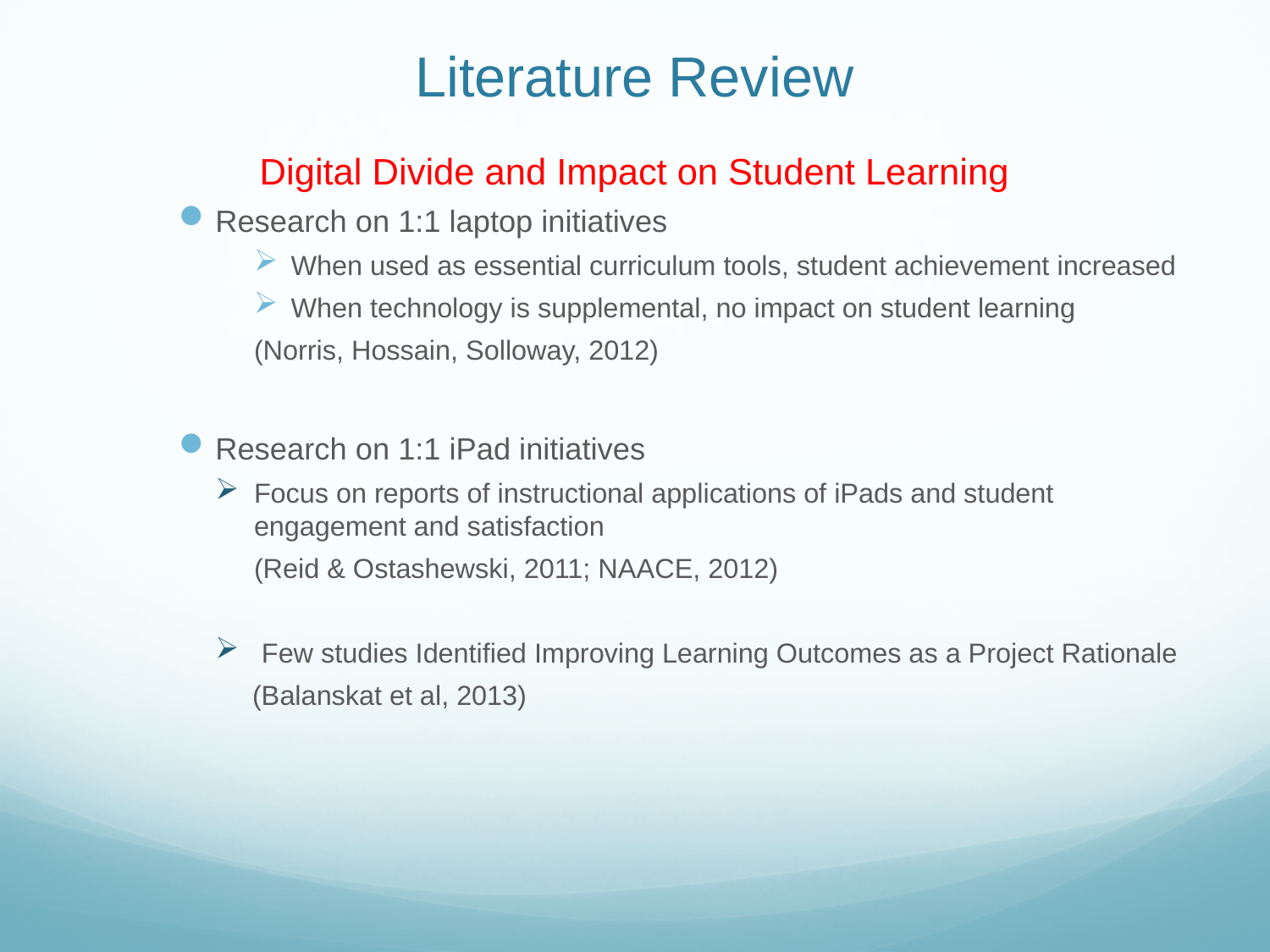

# Literature Review
Digital Divide and Impact on Student Learning
Research on 1:1 laptop initiatives
When used as essential curriculum tools, student achievement increased
When technology is supplemental, no impact on student learning
(Norris, Hossain, Solloway, 2012)

Research on 1:1 iPad initiatives
Focus on reports of instructional applications of iPads and student engagement and satisfaction
(Reid & Ostashewski, 2011; NAACE, 2012)

 Few studies Identified Improving Learning Outcomes as a Project Rationale
(Balanskat et al, 2013)